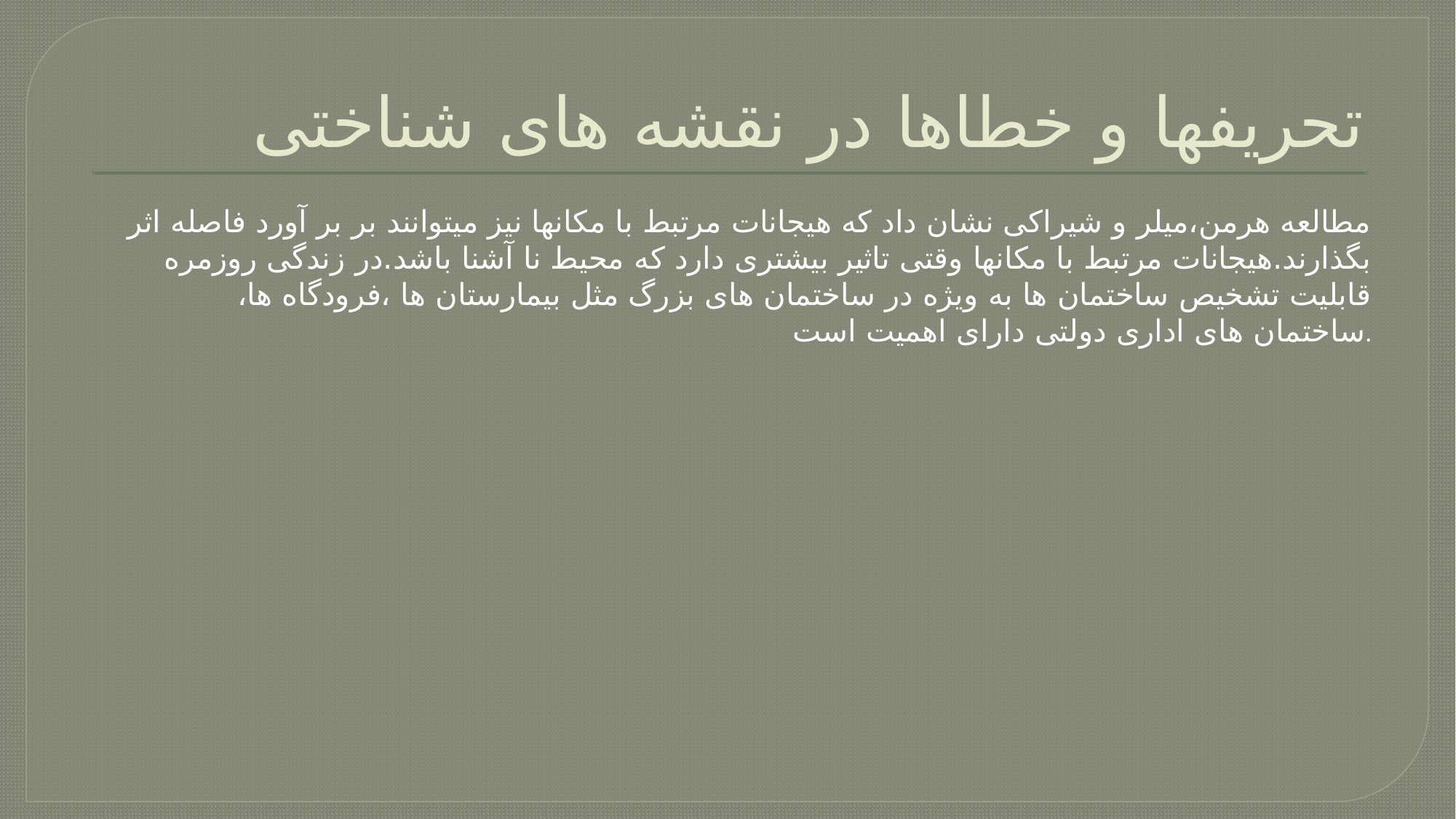

# تحریفها و خطاها در نقشه های شناختی
مطالعه هرمن،میلر و شیراکی نشان داد که هیجانات مرتبط با مکانها نیز میتوانند بر بر آورد فاصله اثر بگذارند.هیجانات مرتبط با مکانها وقتی تاثیر بیشتری دارد که محیط نا آشنا باشد.در زندگی روزمره قابلیت تشخیص ساختمان ها به ویژه در ساختمان های بزرگ مثل بیمارستان ها ،فرودگاه ها، ساختمان های اداری دولتی دارای اهمیت است.